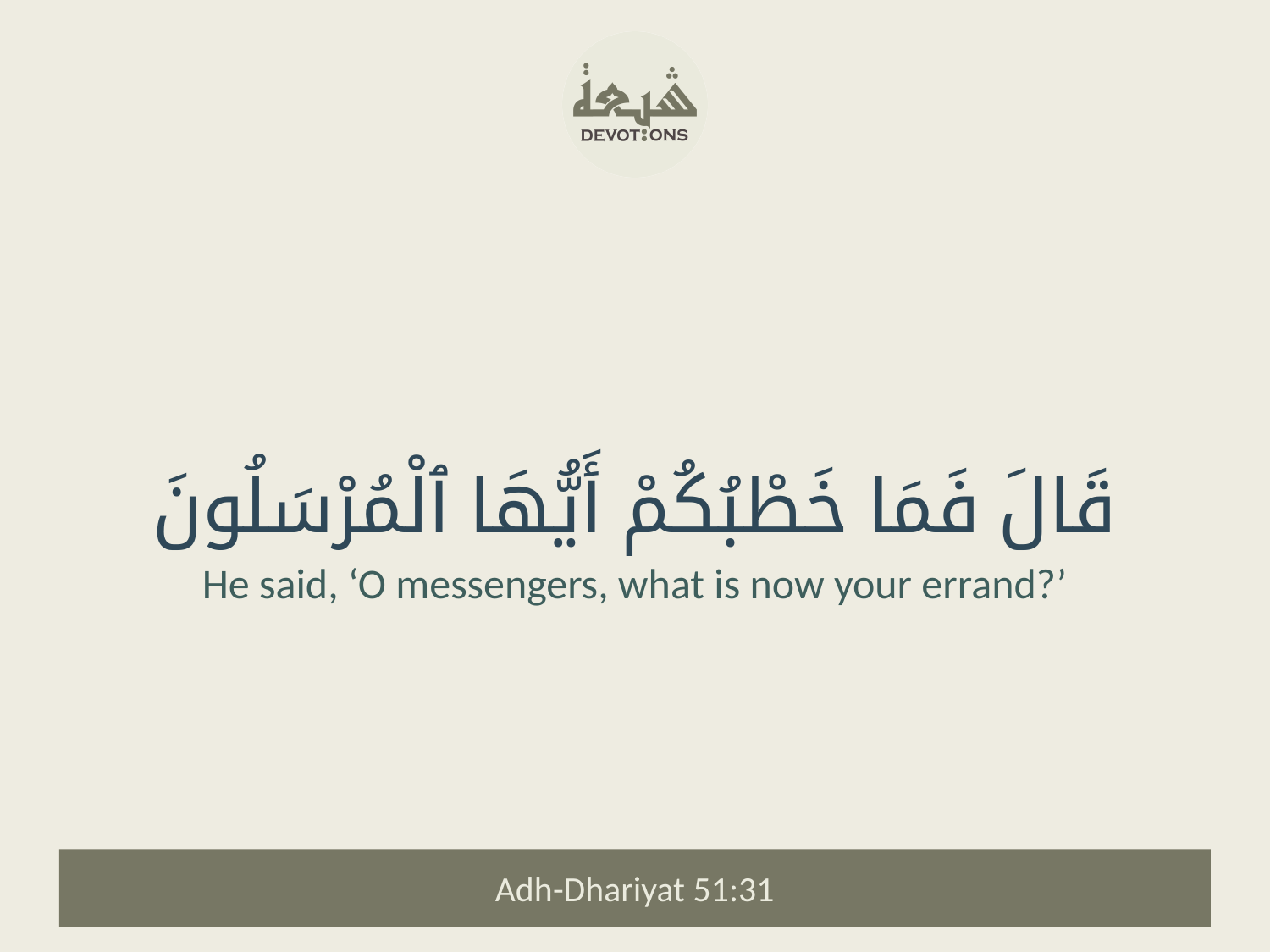

قَالَ فَمَا خَطْبُكُمْ أَيُّهَا ٱلْمُرْسَلُونَ
He said, ‘O messengers, what is now your errand?’
Adh-Dhariyat 51:31